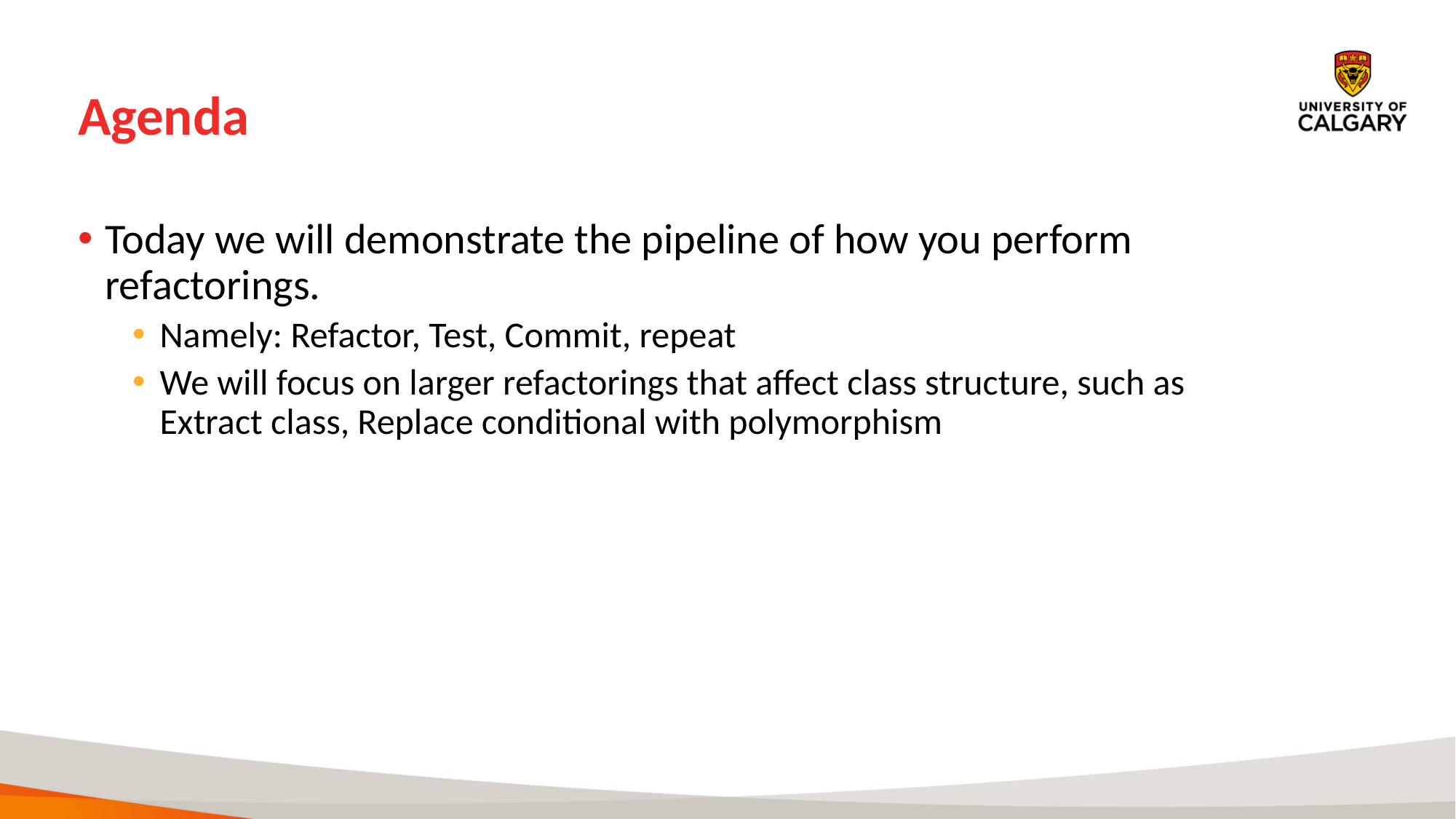

# Agenda
Today we will demonstrate the pipeline of how you perform refactorings.
Namely: Refactor, Test, Commit, repeat
We will focus on larger refactorings that affect class structure, such as Extract class, Replace conditional with polymorphism